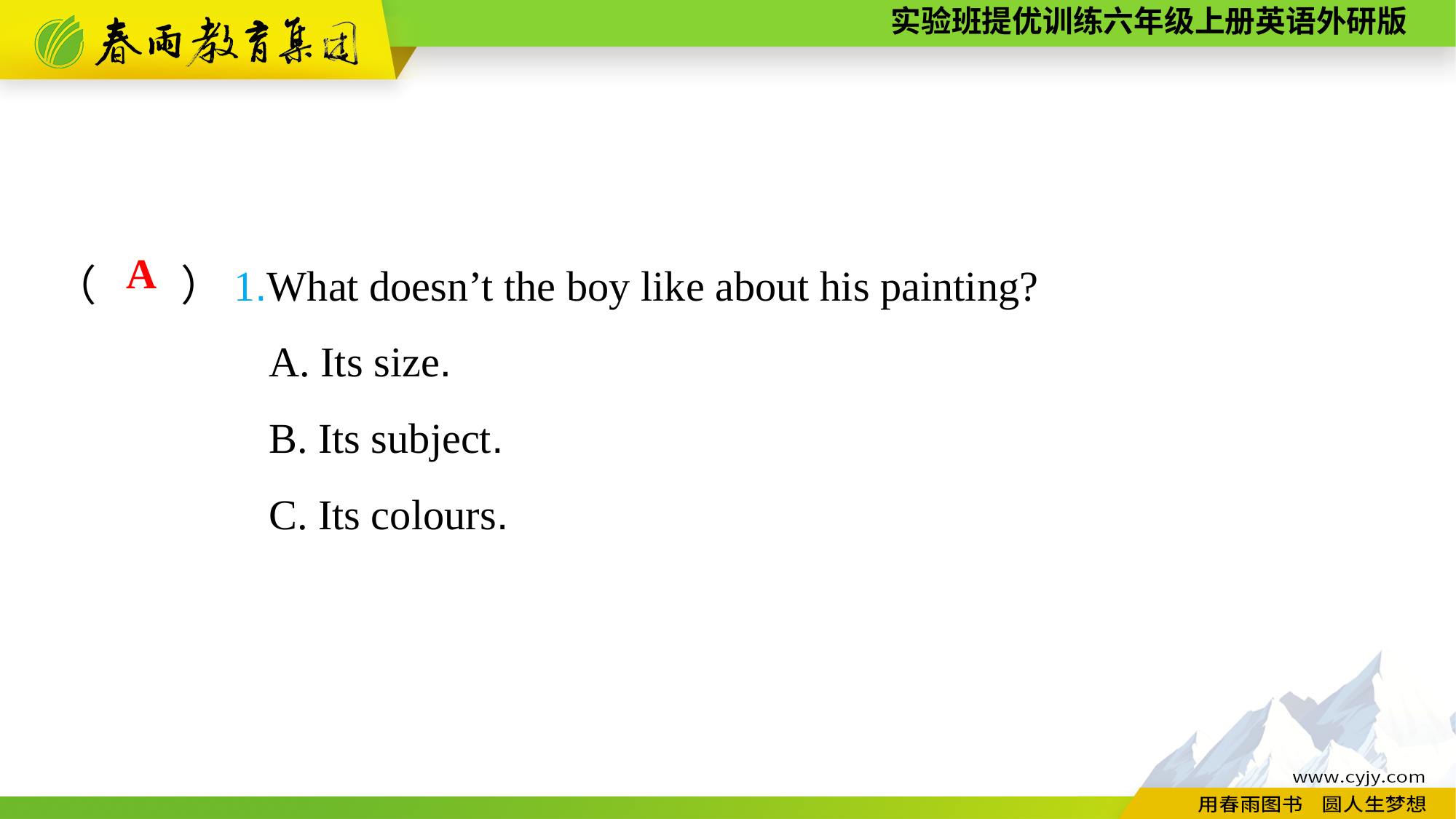

（　　）1.What doesn’t the boy like about his painting?
A. Its size.
B. Its subject.
C. Its colours.
A